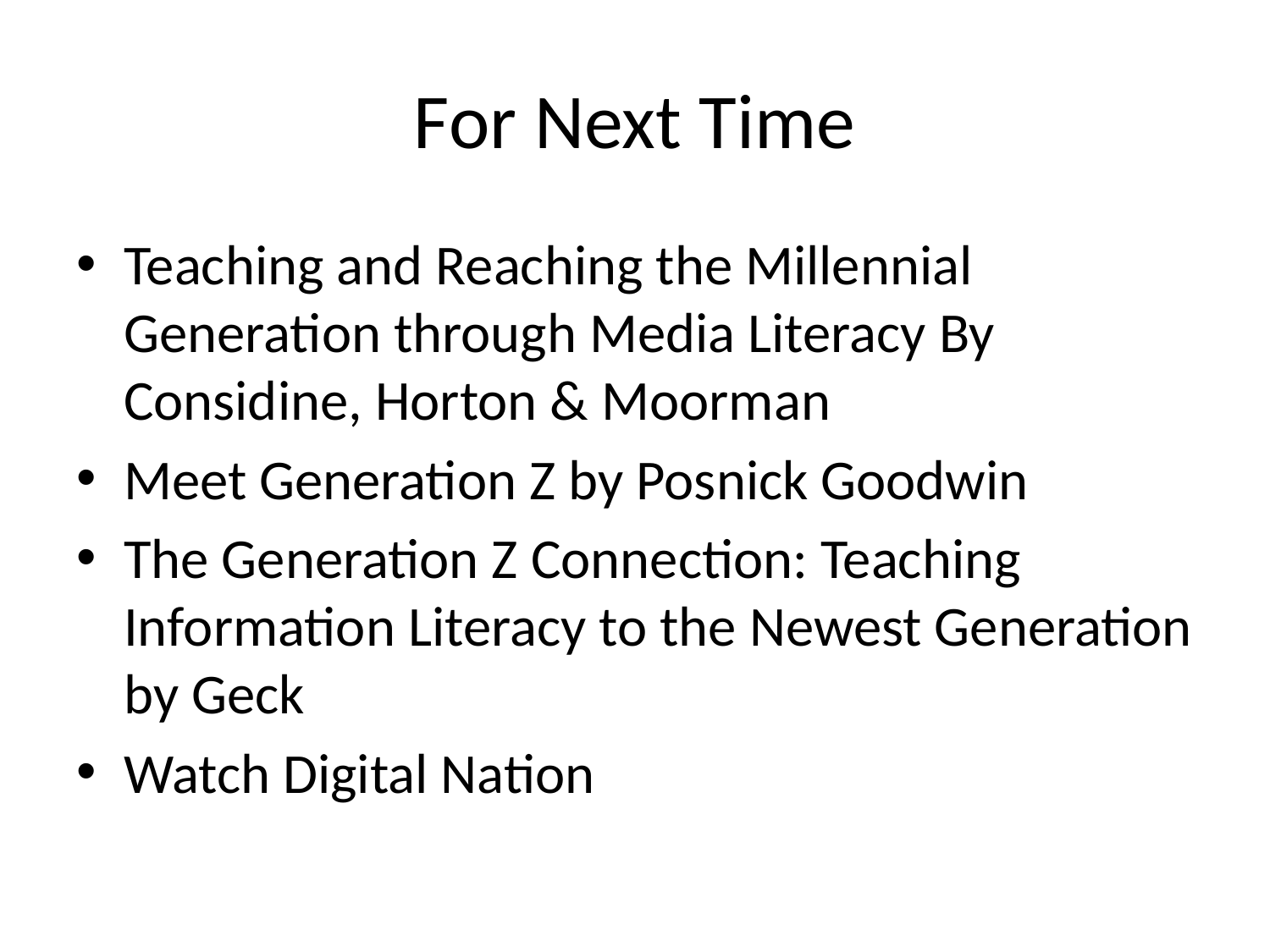

# For Next Time
Teaching and Reaching the Millennial Generation through Media Literacy By Considine, Horton & Moorman
Meet Generation Z by Posnick Goodwin
The Generation Z Connection: Teaching Information Literacy to the Newest Generation by Geck
Watch Digital Nation